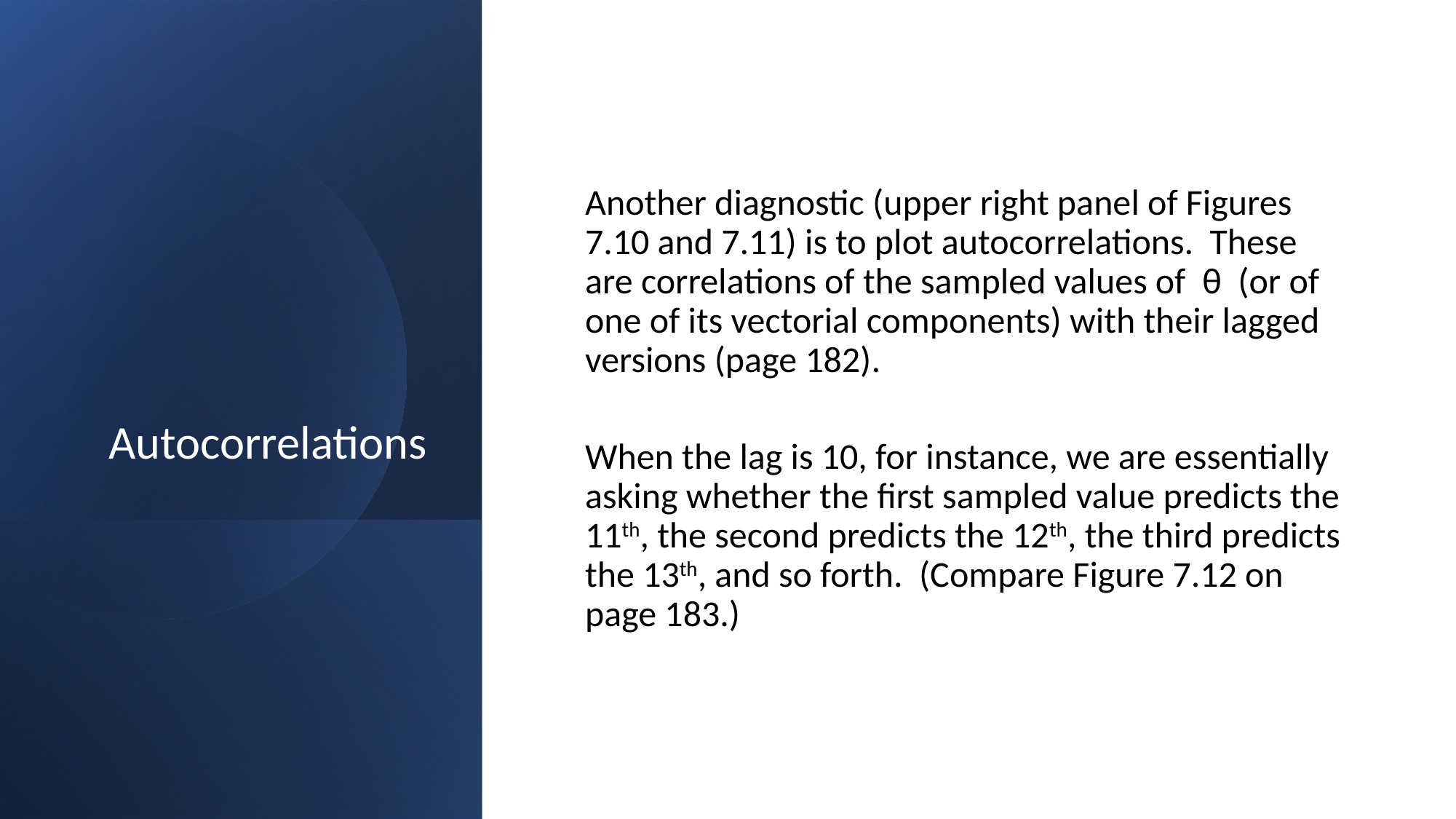

# Autocorrelations
Another diagnostic (upper right panel of Figures 7.10 and 7.11) is to plot autocorrelations.  These are correlations of the sampled values of  θ  (or of one of its vectorial components) with their lagged versions (page 182).

When the lag is 10, for instance, we are essentially asking whether the first sampled value predicts the 11th, the second predicts the 12th, the third predicts the 13th, and so forth.  (Compare Figure 7.12 on page 183.)